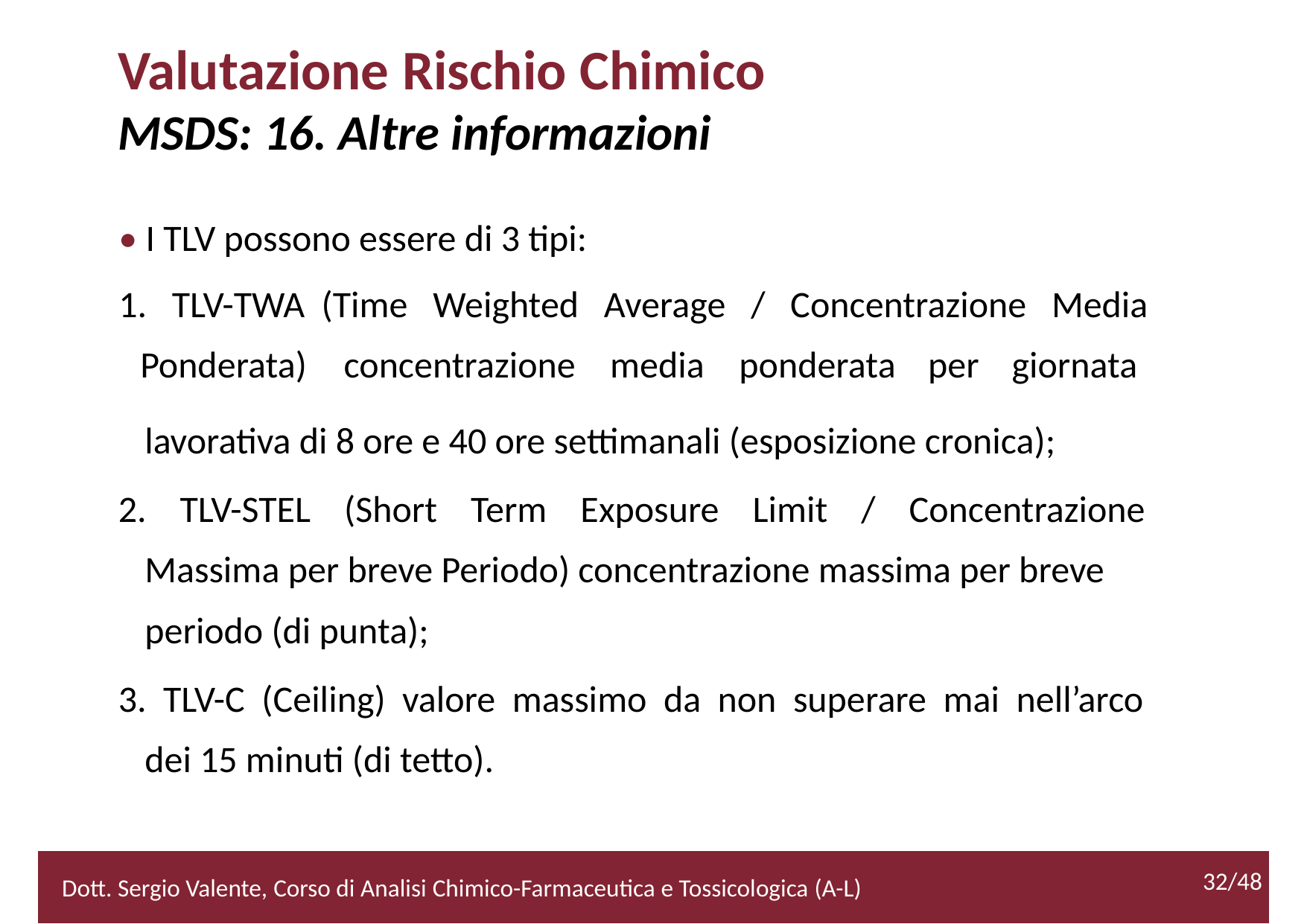

Valutazione Rischio Chimico
MSDS: 16. Altre informazioni
• I TLV possono essere di 3 tipi:

1.   TLV-TWA  (Time   Weighted   Average   /   Concentrazione   Media
Ponderata)
concentrazione
media
ponderata
per
giornata
		lavorativa di 8 ore e 40 ore settimanali (esposizione cronica);

2.    TLV-STEL    (Short    Term    Exposure    Limit    /    Concentrazione

		Massima per breve Periodo) concentrazione massima per breve

		periodo (di punta);

3.  TLV-C  (Ceiling)  valore  massimo  da  non  superare  mai  nell’arco

		dei 15 minuti (di tetto).
			32/48

32/48
2/52
Dott. Sergio Valente, Corso di Analisi Chimico-Farmaceutica e Tossicologica (A-L)